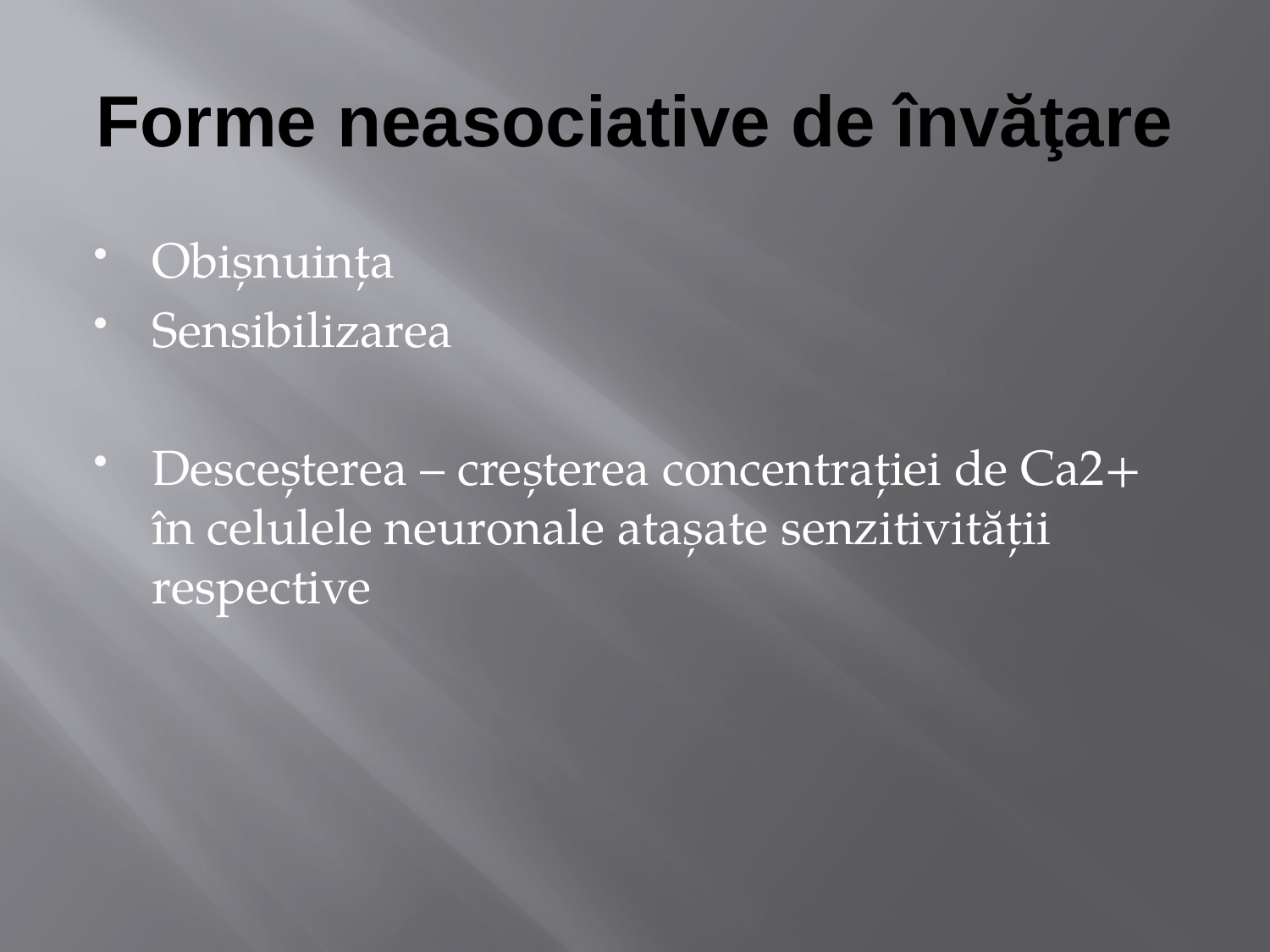

# Forme neasociative de învăţare
Obişnuinţa
Sensibilizarea

Desceşterea – creşterea concentraţiei de Ca2+ în celulele neuronale ataşate senzitivităţii respective